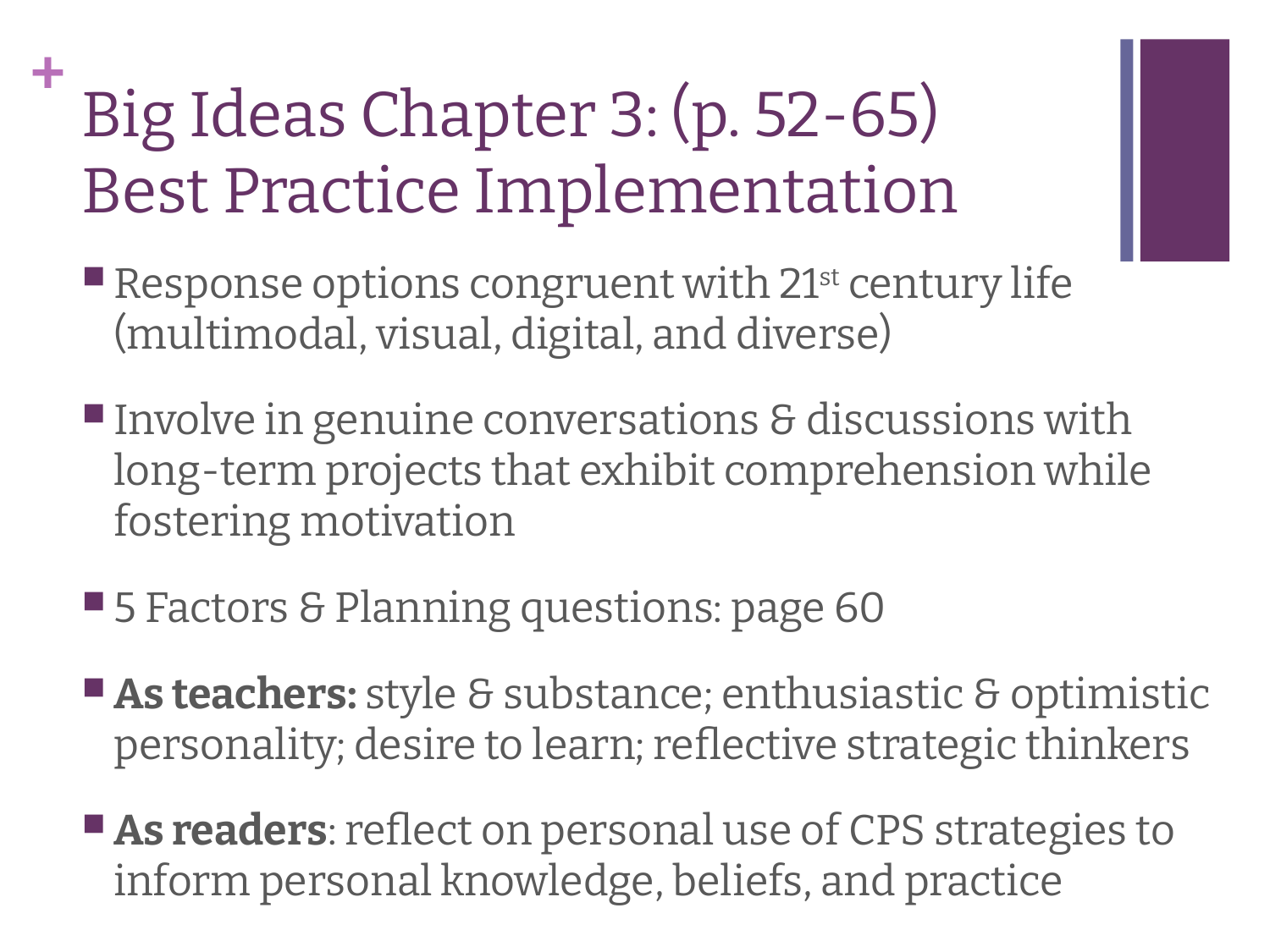

# Big Ideas Chapter 3: (p. 52-65) Best Practice Implementation
Response options congruent with 21st century life (multimodal, visual, digital, and diverse)
Involve in genuine conversations & discussions with long-term projects that exhibit comprehension while fostering motivation
5 Factors & Planning questions: page 60
As teachers: style & substance; enthusiastic & optimistic personality; desire to learn; reflective strategic thinkers
As readers: reflect on personal use of CPS strategies to inform personal knowledge, beliefs, and practice